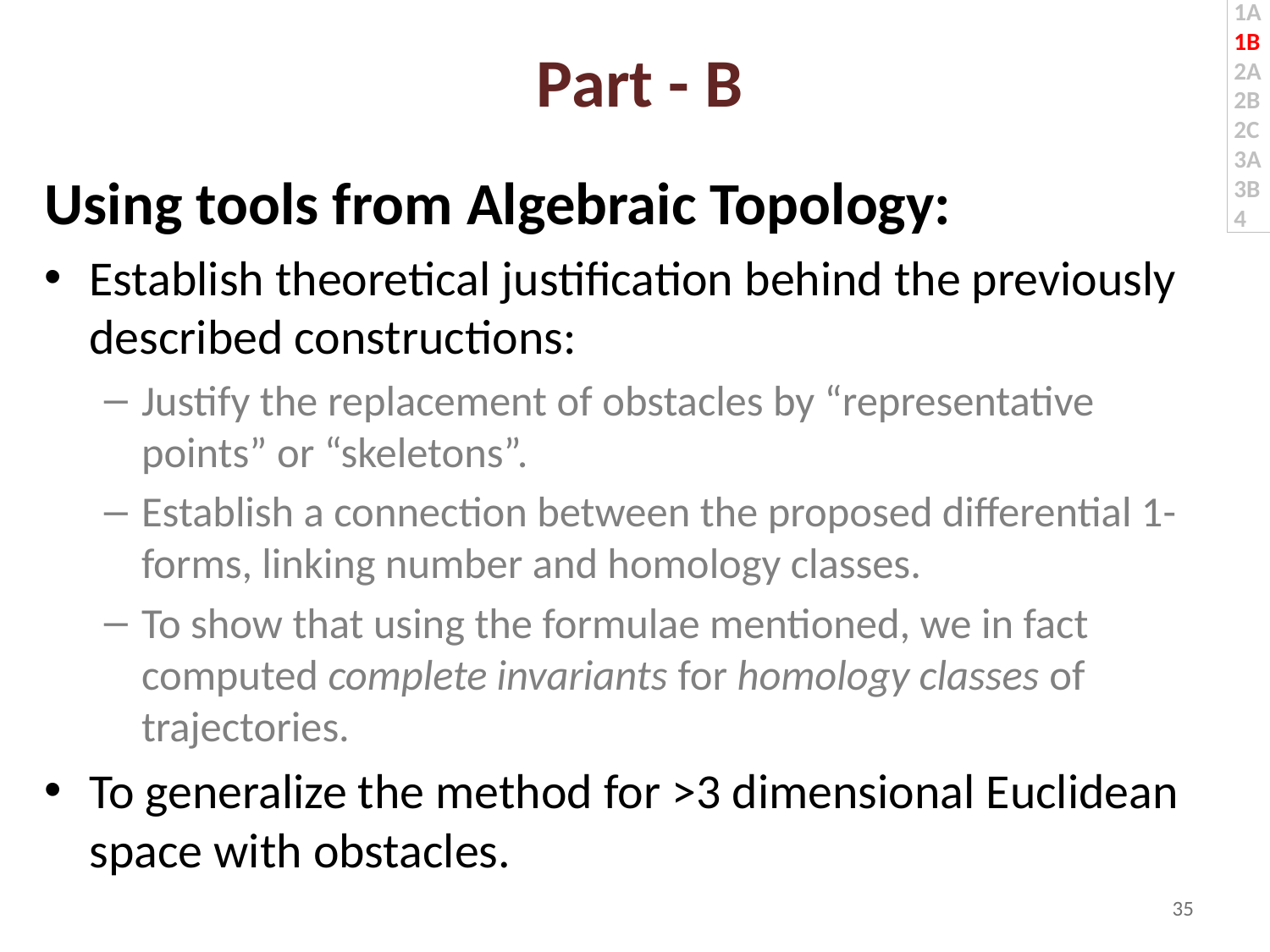

1A
1B
2A
2B
2C 3A
3B
4
# Part - B
Using tools from Algebraic Topology:
Establish theoretical justification behind the previously described constructions:
Justify the replacement of obstacles by “representative points” or “skeletons”.
Establish a connection between the proposed differential 1-forms, linking number and homology classes.
To show that using the formulae mentioned, we in fact computed complete invariants for homology classes of trajectories.
To generalize the method for >3 dimensional Euclidean space with obstacles.
35